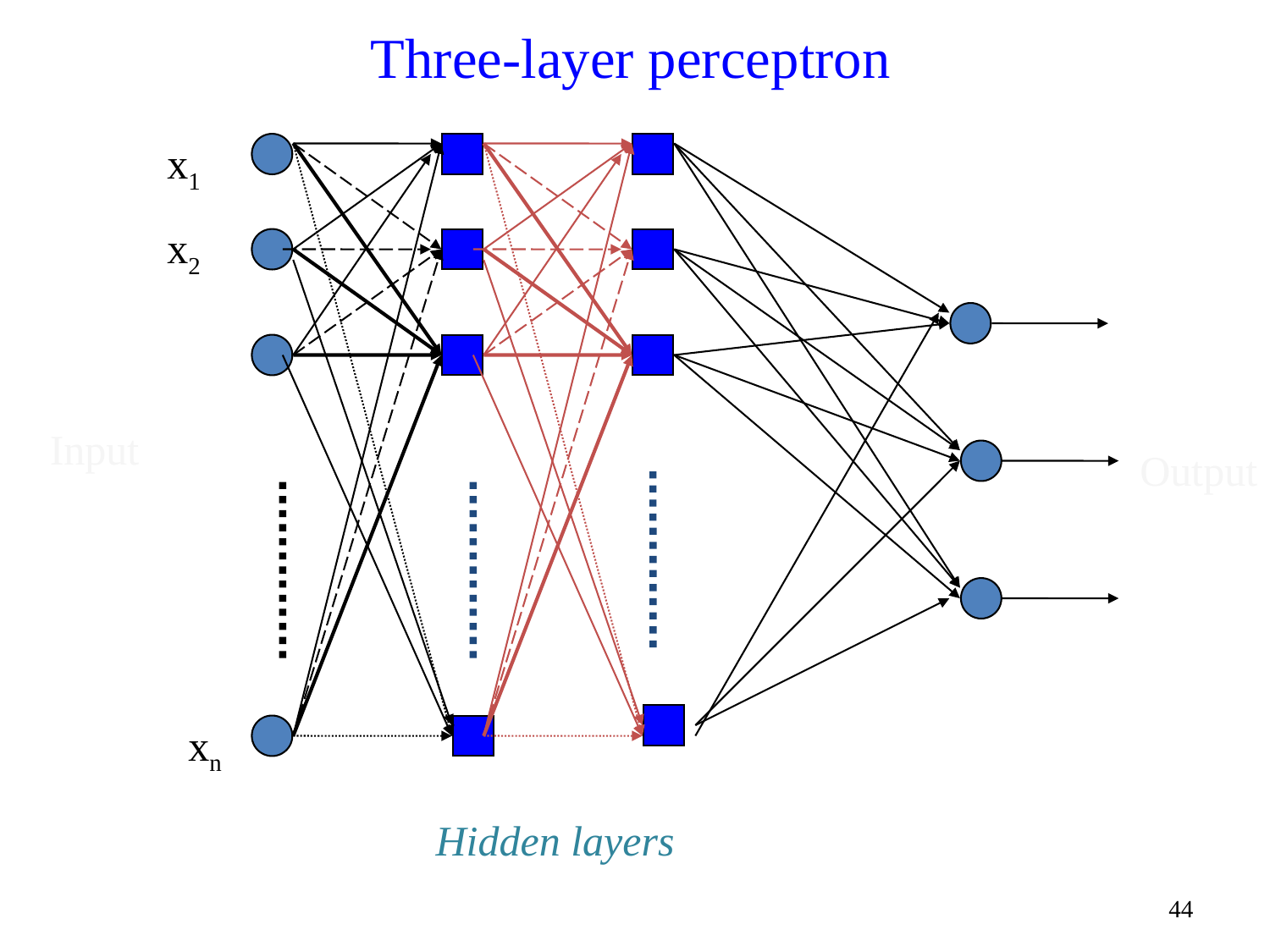

Three-layer perceptron

x1

x2

Input
Output

xn

Hidden layers
44